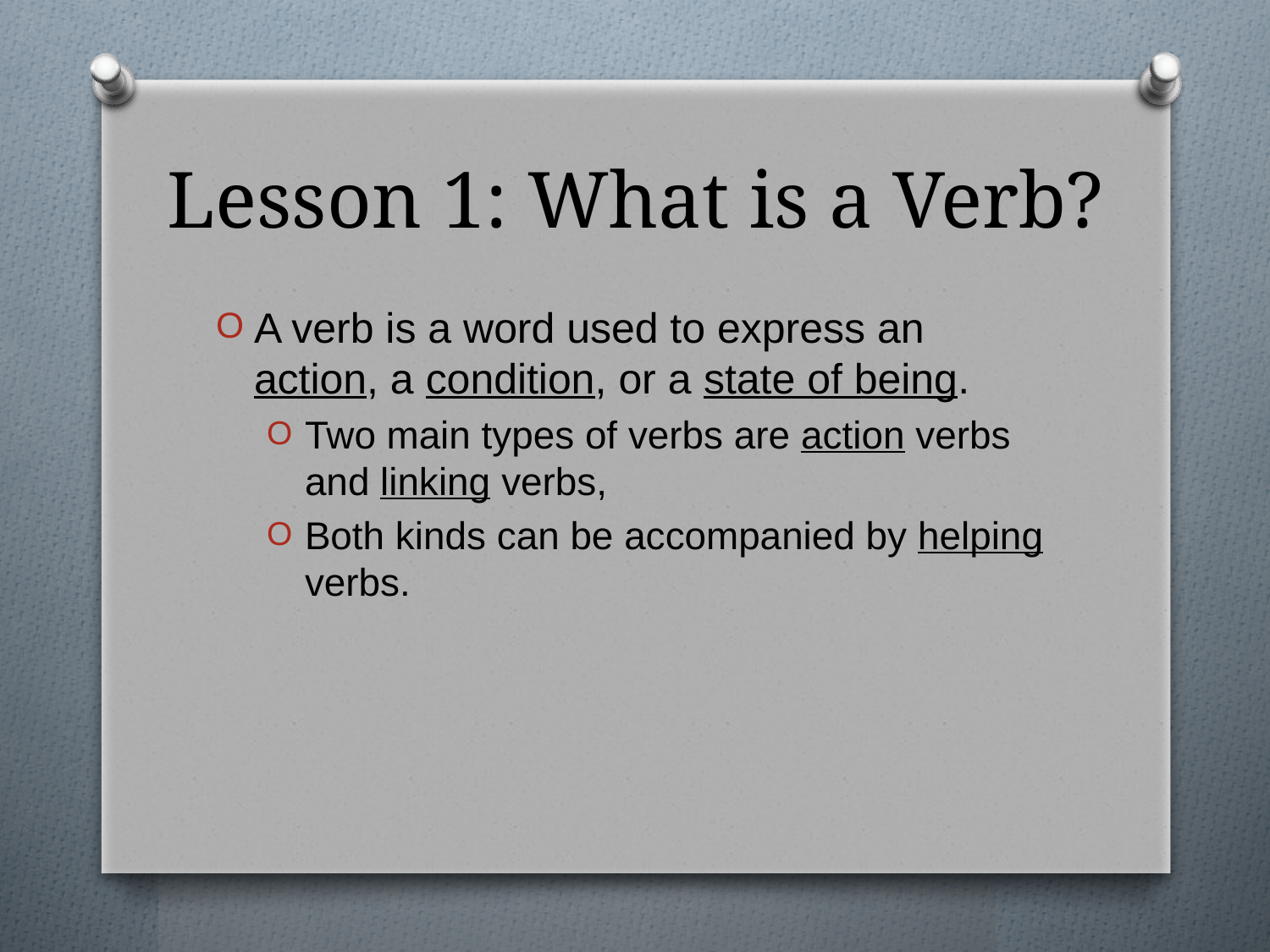

# Lesson 1: What is a Verb?
A verb is a word used to express an action, a condition, or a state of being.
Two main types of verbs are action verbs and linking verbs,
Both kinds can be accompanied by helping verbs.